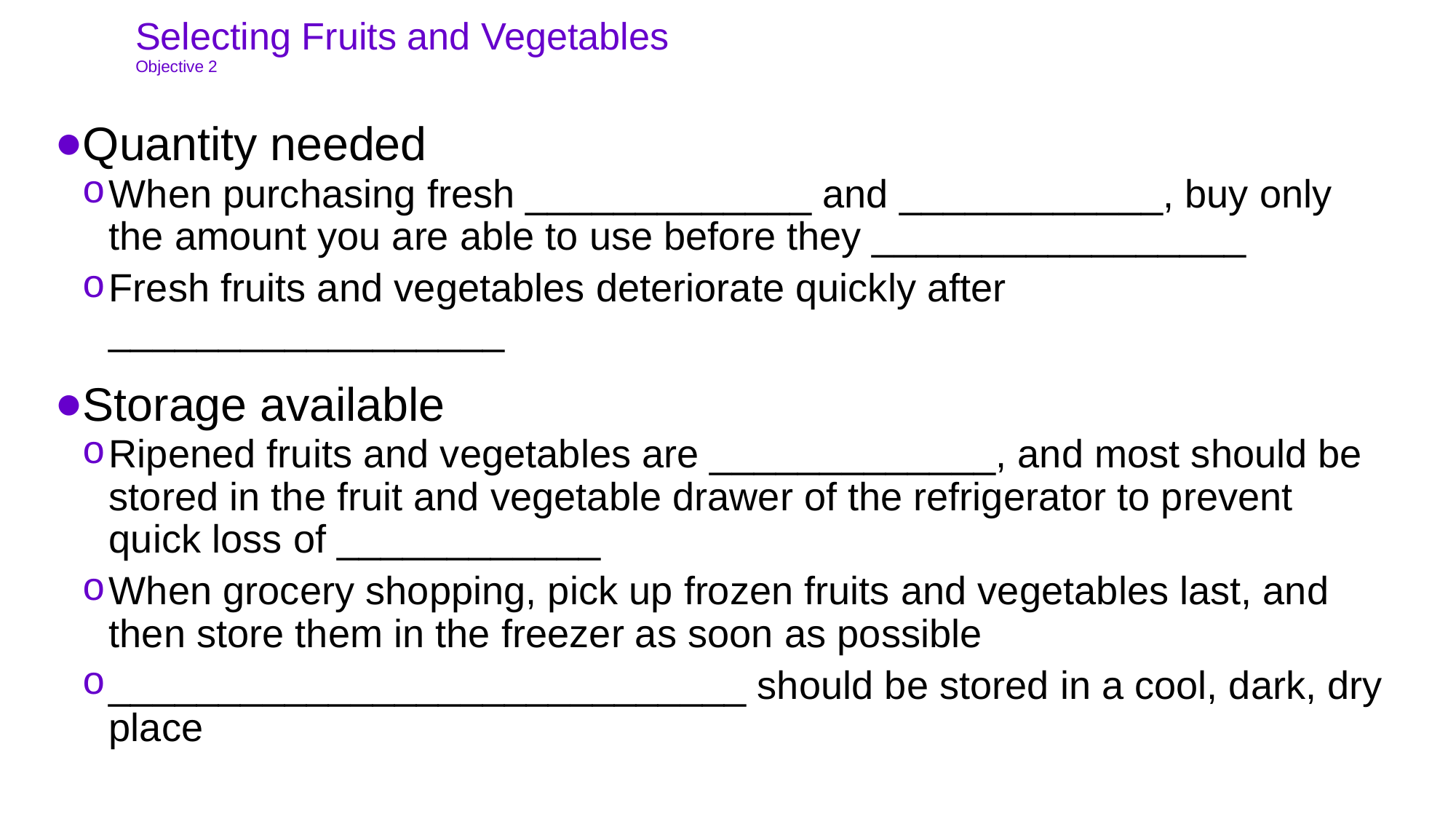

# Selecting Fruits and Vegetables Objective 2
Quantity needed
When purchasing fresh _____________ and ____________, buy only the amount you are able to use before they _________________
Fresh fruits and vegetables deteriorate quickly after __________________
Storage available
Ripened fruits and vegetables are _____________, and most should be stored in the fruit and vegetable drawer of the refrigerator to prevent quick loss of ____________
When grocery shopping, pick up frozen fruits and vegetables last, and then store them in the freezer as soon as possible
_____________________________ should be stored in a cool, dark, dry place